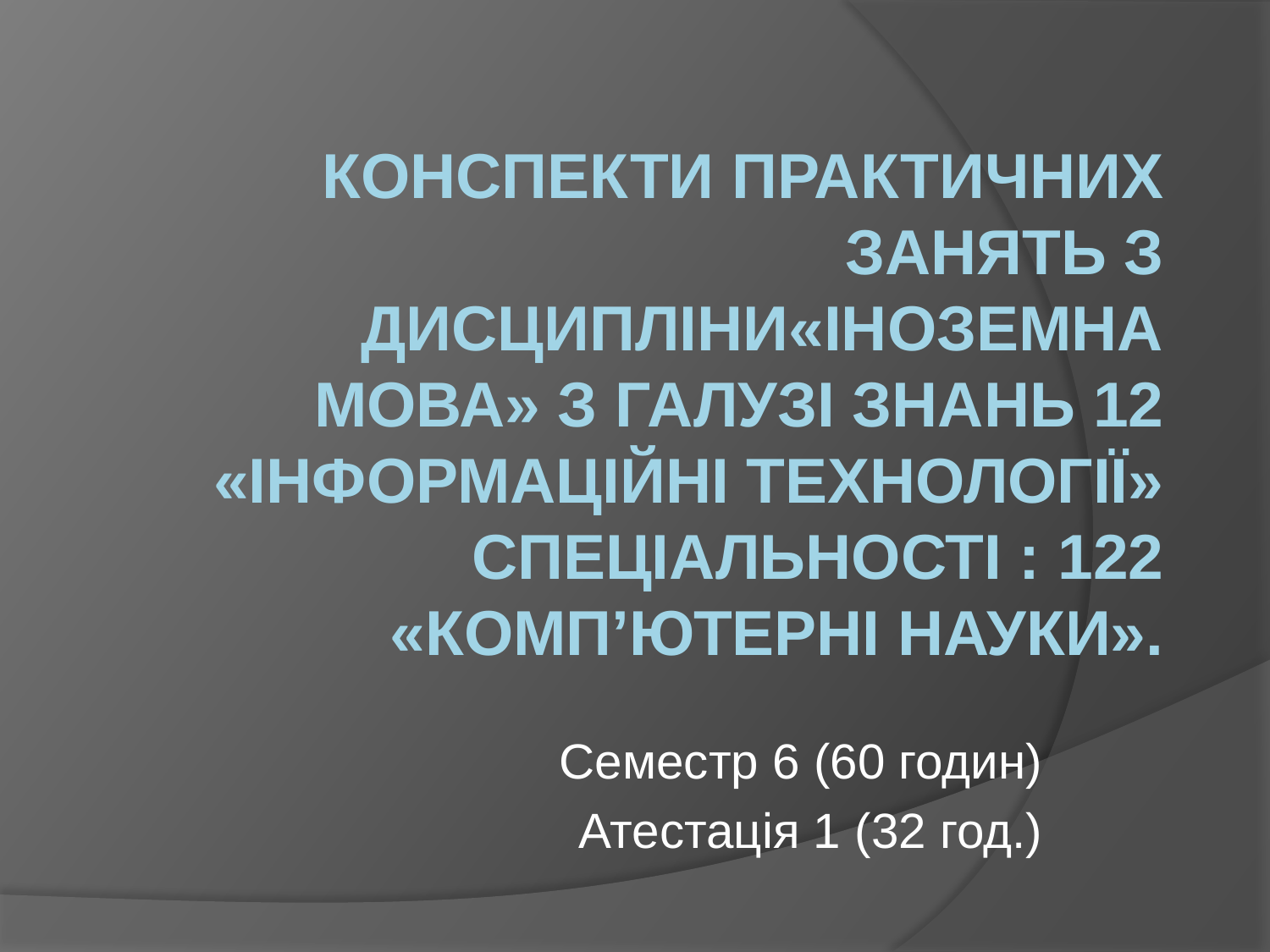

# Конспекти практичних занять з дисципліни«Іноземна мова» з галузі знань 12 «Інформаційні технології» спеціальності : 122 «Комп’ютерні науки».
Семестр 6 (60 годин)
 Атестація 1 (32 год.)